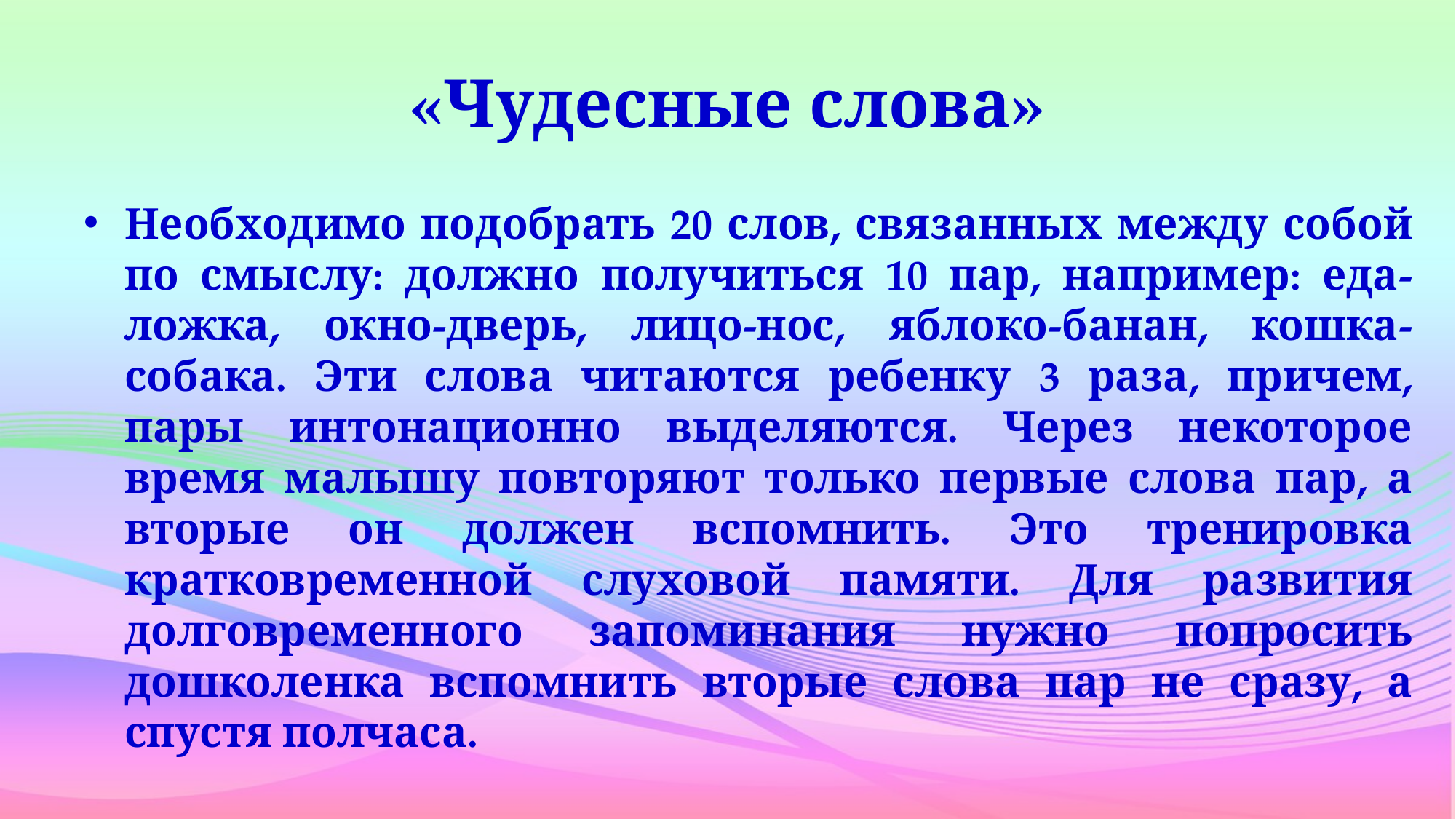

# «Чудесные слова»
Необходимо подобрать 20 слов, связанных между собой по смыслу: должно получиться 10 пар, например: еда-ложка, окно-дверь, лицо-нос, яблоко-банан, кошка-собака. Эти слова читаются ребенку 3 раза, причем, пары интонационно выделяются. Через некоторое время малышу повторяют только первые слова пар, а вторые он должен вспомнить. Это тренировка кратковременной слуховой памяти. Для развития долговременного запоминания нужно попросить дошколенка вспомнить вторые слова пар не сразу, а спустя полчаса.